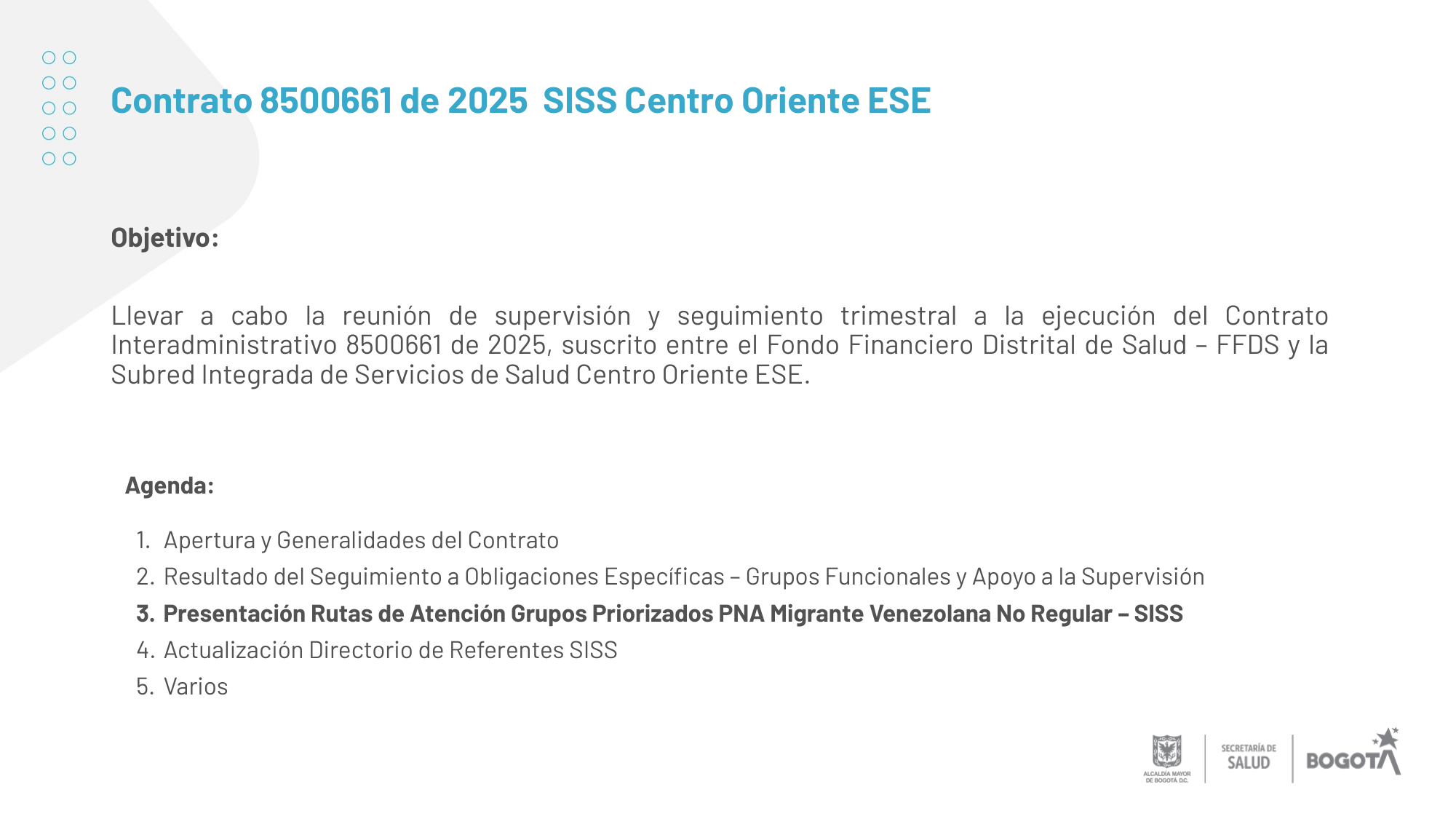

# Contrato 8500661 de 2025  SISS Centro Oriente ESE
Objetivo:

Llevar a cabo la reunión de supervisión y seguimiento trimestral a la ejecución del Contrato Interadministrativo 8500661 de 2025, suscrito entre el Fondo Financiero Distrital de Salud – FFDS y la Subred Integrada de Servicios de Salud Centro Oriente ESE.

Agenda:
Apertura y Generalidades del Contrato
Resultado del Seguimiento a Obligaciones Específicas – Grupos Funcionales y Apoyo a la Supervisión
Presentación Rutas de Atención Grupos Priorizados PNA Migrante Venezolana No Regular – SISS
Actualización Directorio de Referentes SISS
Varios